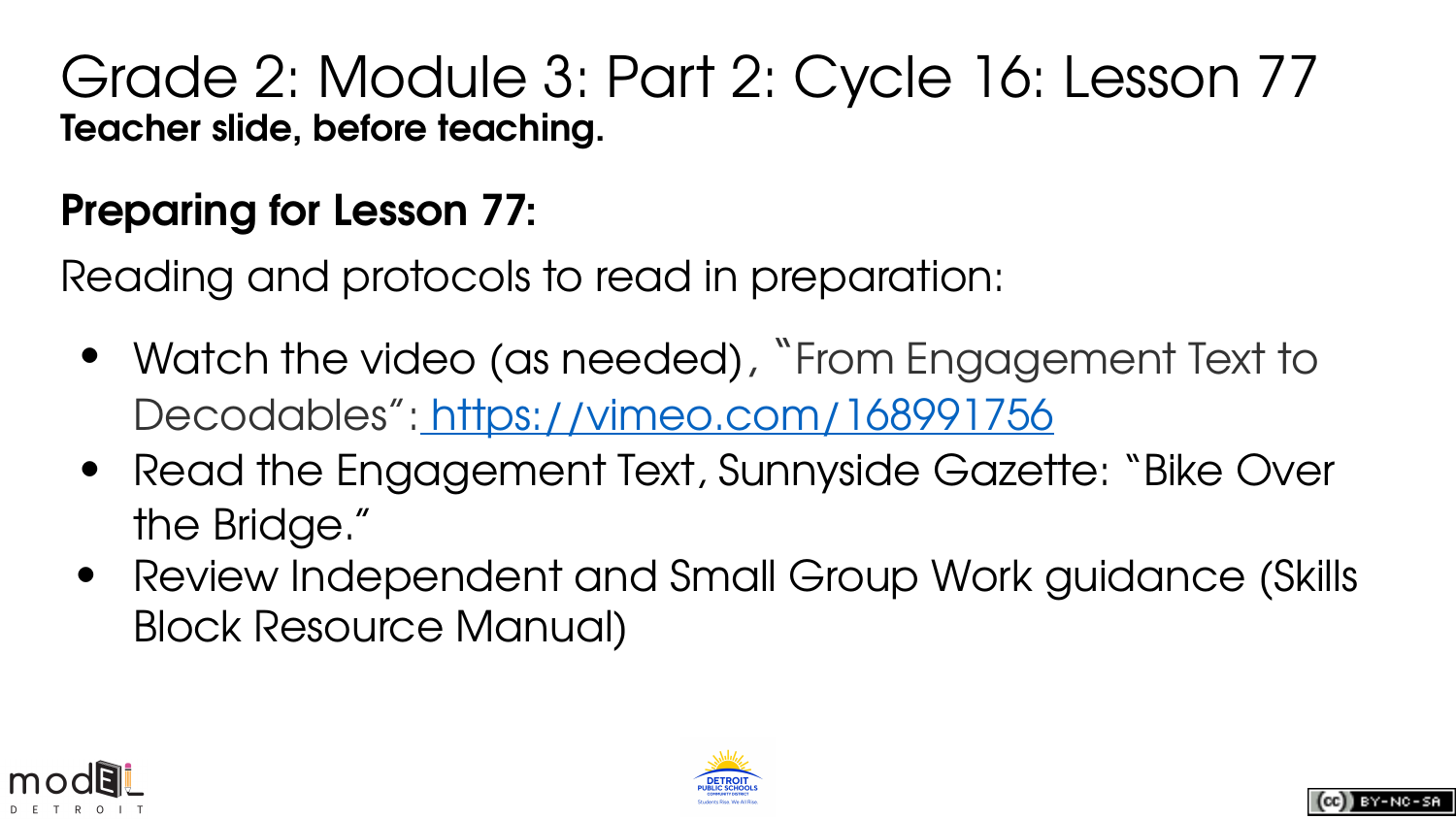

# Grade 2: Module 3: Part 2: Cycle 16: Lesson 77
Teacher slide, before teaching.
Preparing for Lesson 77:
Reading and protocols to read in preparation:
Watch the video (as needed), “From Engagement Text to Decodables”: https://vimeo.com/168991756
Read the Engagement Text, Sunnyside Gazette: “Bike Over the Bridge.”
Review Independent and Small Group Work guidance (Skills Block Resource Manual)